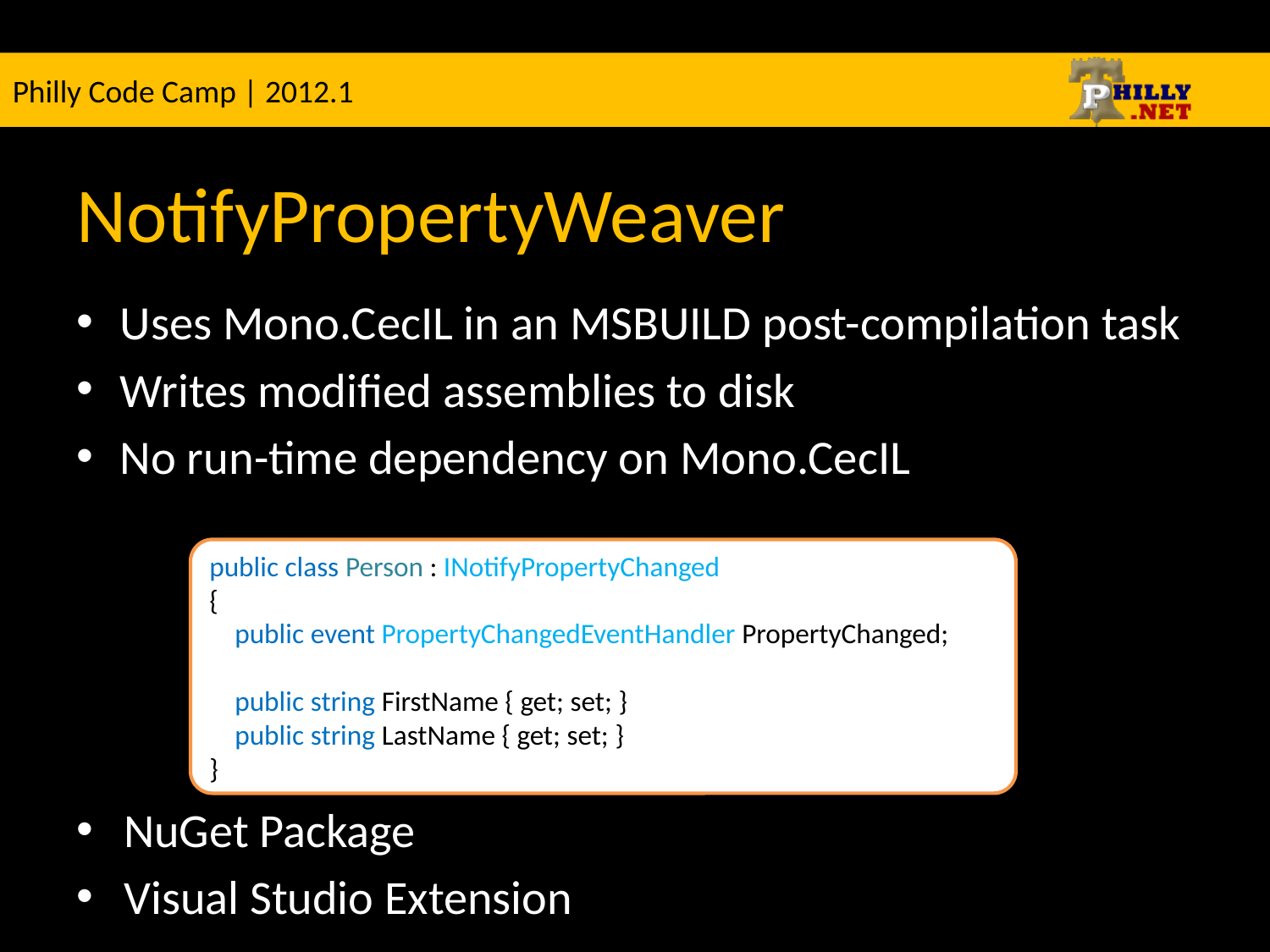

# NotifyPropertyWeaver
Uses Mono.CecIL in an MSBUILD post-compilation task
Writes modified assemblies to disk
No run-time dependency on Mono.CecIL
public class Person : INotifyPropertyChanged
{
    public event PropertyChangedEventHandler PropertyChanged;
    public string FirstName { get; set; }
    public string LastName { get; set; }
}
NuGet Package
Visual Studio Extension